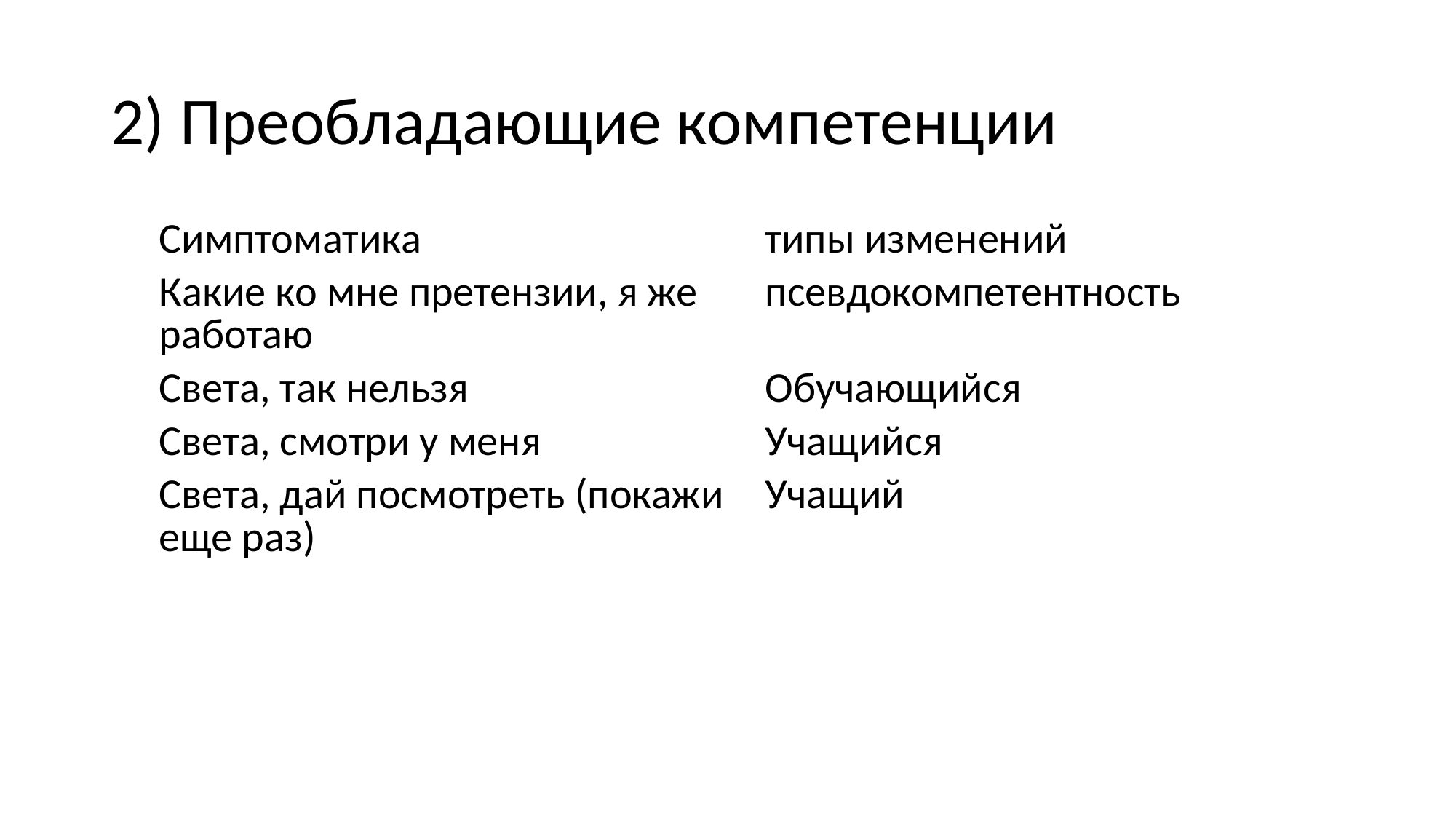

# 2) Преобладающие компетенции

| Симптоматика | типы изменений |
| --- | --- |
| Какие ко мне претензии, я же работаю | псевдокомпетентность |
| Света, так нельзя | Обучающийся |
| Света, смотри у меня | Учащийся |
| Света, дай посмотреть (покажи еще раз) | Учащий |